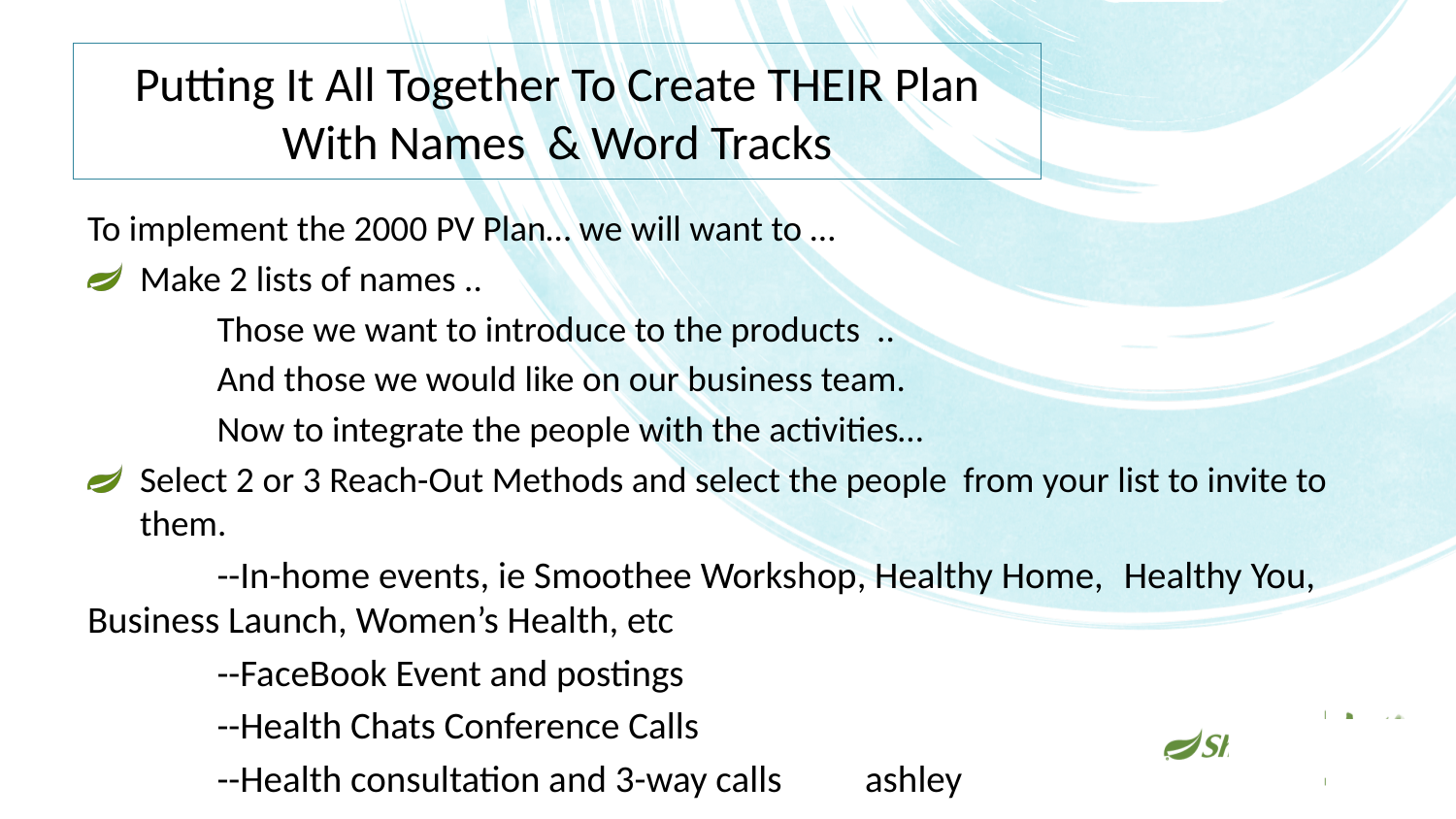

# Putting It All Together To Create THEIR Plan With Names  & Word Tracks
To implement the 2000 PV Plan… we will want to …
Make 2 lists of names ..
	Those we want to introduce to the products  ..
	And those we would like on our business team.
	Now to integrate the people with the activities…
Select 2 or 3 Reach-Out Methods and select the people  from your list to invite to them.
	--In-home events, ie Smoothee Workshop, Healthy Home, 				Healthy You, Business Launch, Women’s Health, etc
	--FaceBook Event and postings
	--Health Chats Conference Calls
	--Health consultation and 3-way calls				ashley